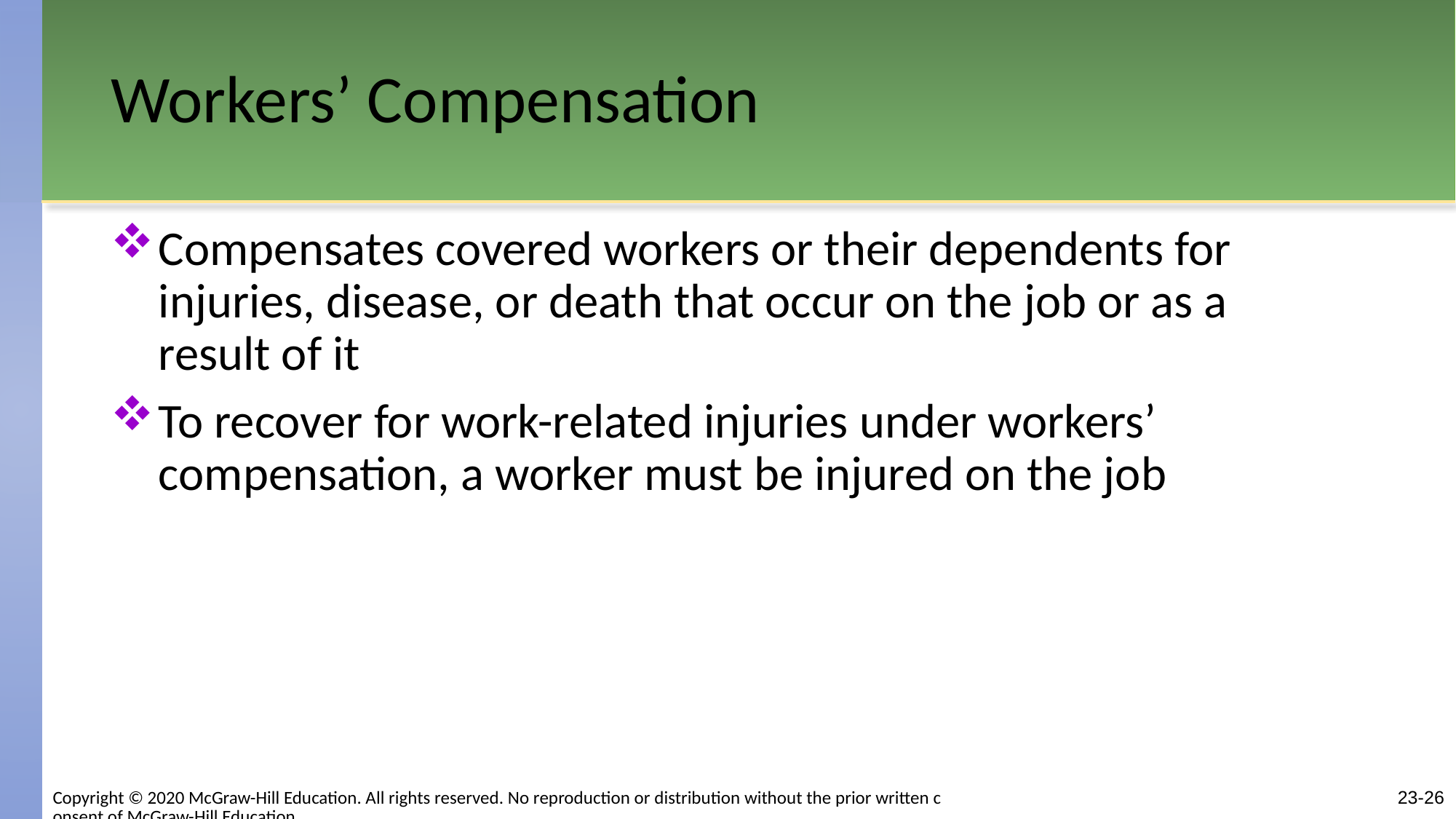

# Workers’ Compensation
Compensates covered workers or their dependents for injuries, disease, or death that occur on the job or as a result of it
To recover for work-related injuries under workers’ compensation, a worker must be injured on the job

Copyright © 2020 McGraw-Hill Education. All rights reserved. No reproduction or distribution without the prior written consent of McGraw-Hill Education.
23-26